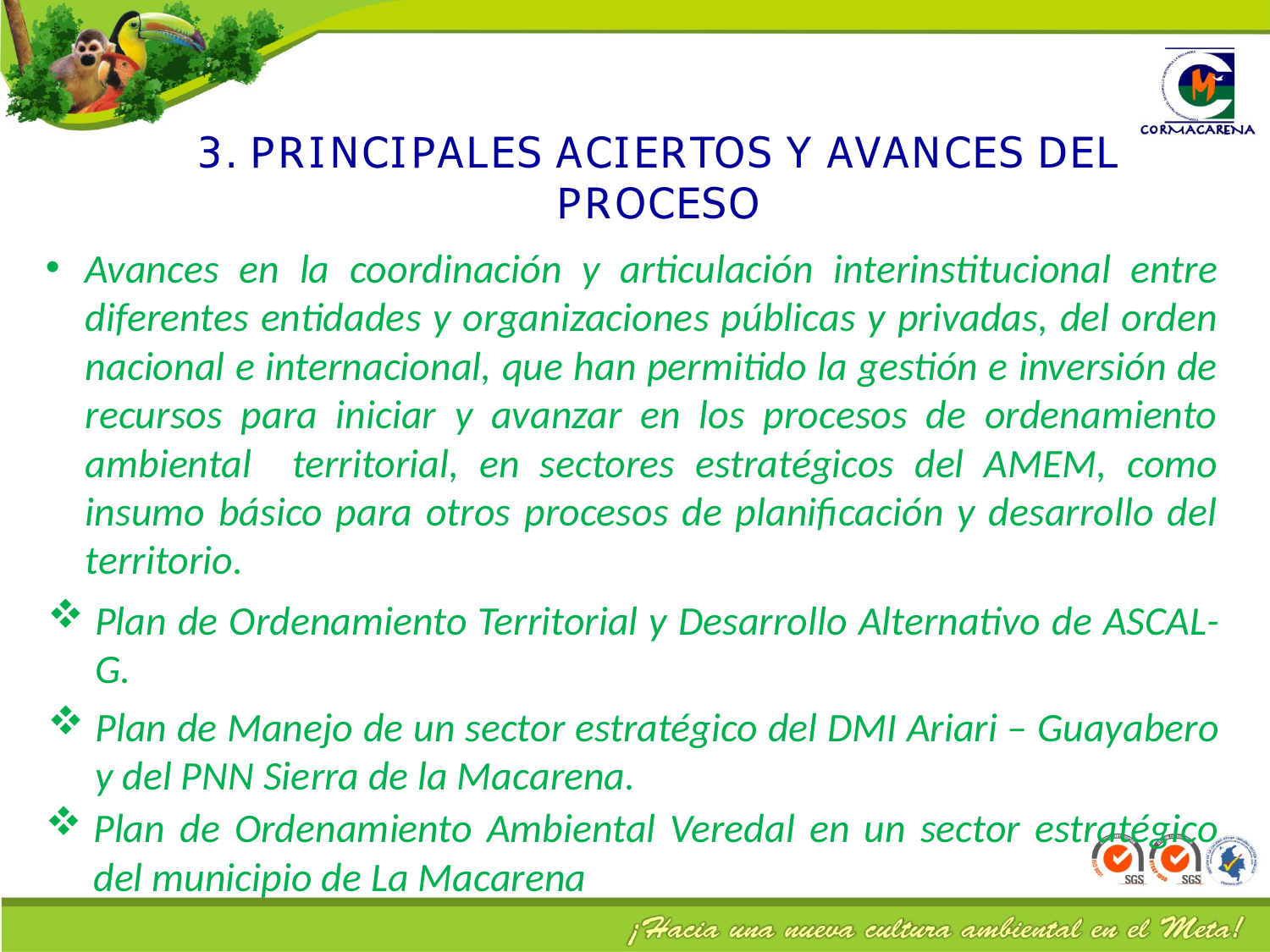

# 3. PRINCIPALES ACIERTOS Y AVANCES DEL PROCESO
Avances en la coordinación y articulación interinstitucional entre diferentes entidades y organizaciones públicas y privadas, del orden nacional e internacional, que han permitido la gestión e inversión de recursos para iniciar y avanzar en los procesos de ordenamiento ambiental  territorial, en sectores estratégicos del AMEM, como insumo básico para otros procesos de planificación y desarrollo del territorio.
Plan de Ordenamiento Territorial y Desarrollo Alternativo de ASCAL-G.
Plan de Manejo de un sector estratégico del DMI Ariari – Guayabero y del PNN Sierra de la Macarena.
Plan de Ordenamiento Ambiental Veredal en un sector estratégico del municipio de La Macarena